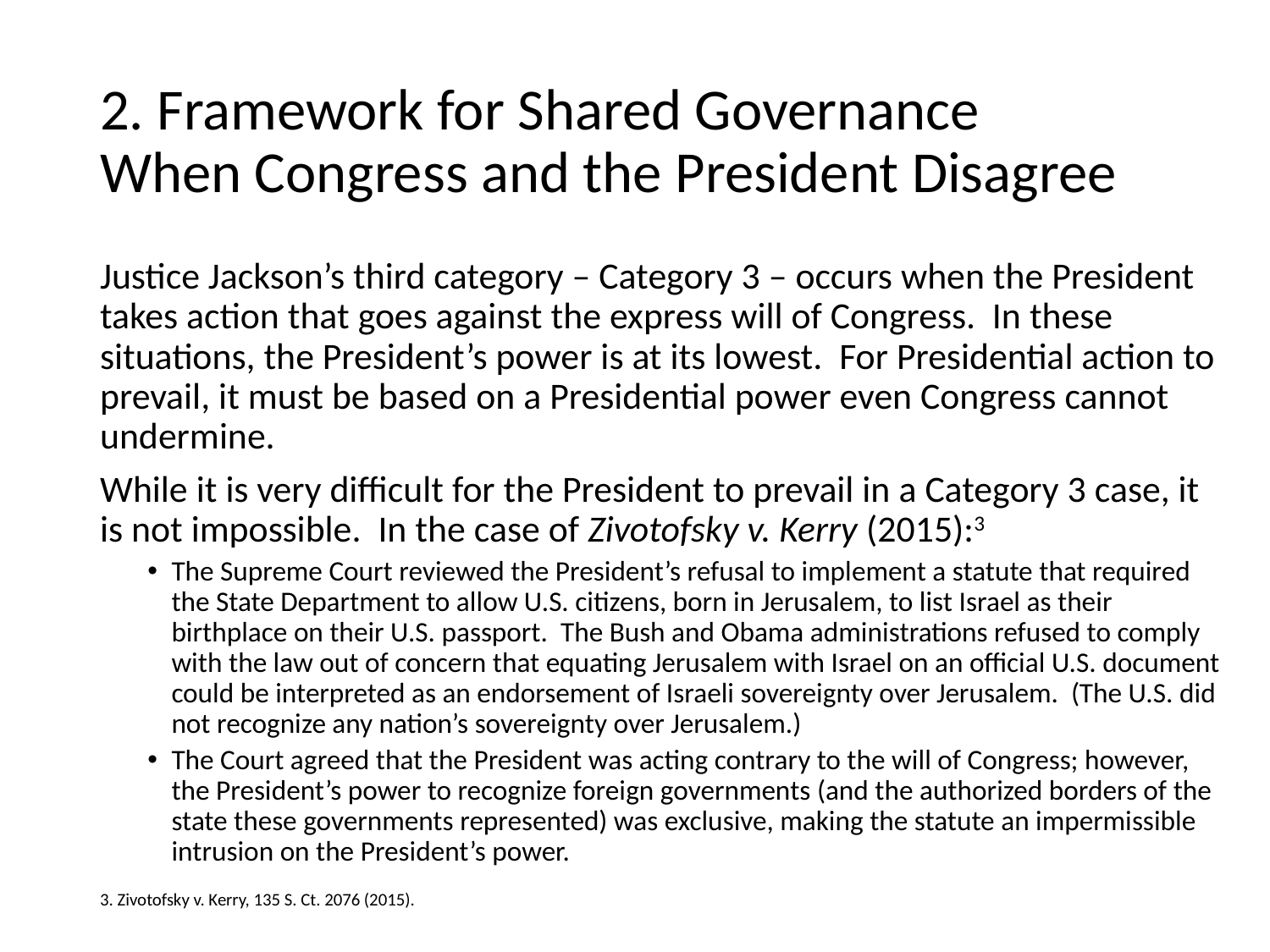

# 2. Framework for Shared Governance When Congress and the President Disagree
Justice Jackson’s third category – Category 3 – occurs when the President takes action that goes against the express will of Congress.  In these situations, the President’s power is at its lowest.  For Presidential action to prevail, it must be based on a Presidential power even Congress cannot undermine.
While it is very difficult for the President to prevail in a Category 3 case, it is not impossible.  In the case of Zivotofsky v. Kerry (2015):3
The Supreme Court reviewed the President’s refusal to implement a statute that required the State Department to allow U.S. citizens, born in Jerusalem, to list Israel as their birthplace on their U.S. passport.  The Bush and Obama administrations refused to comply with the law out of concern that equating Jerusalem with Israel on an official U.S. document could be interpreted as an endorsement of Israeli sovereignty over Jerusalem.  (The U.S. did not recognize any nation’s sovereignty over Jerusalem.)
The Court agreed that the President was acting contrary to the will of Congress; however, the President’s power to recognize foreign governments (and the authorized borders of the state these governments represented) was exclusive, making the statute an impermissible intrusion on the President’s power.

3. Zivotofsky v. Kerry, 135 S. Ct. 2076 (2015).